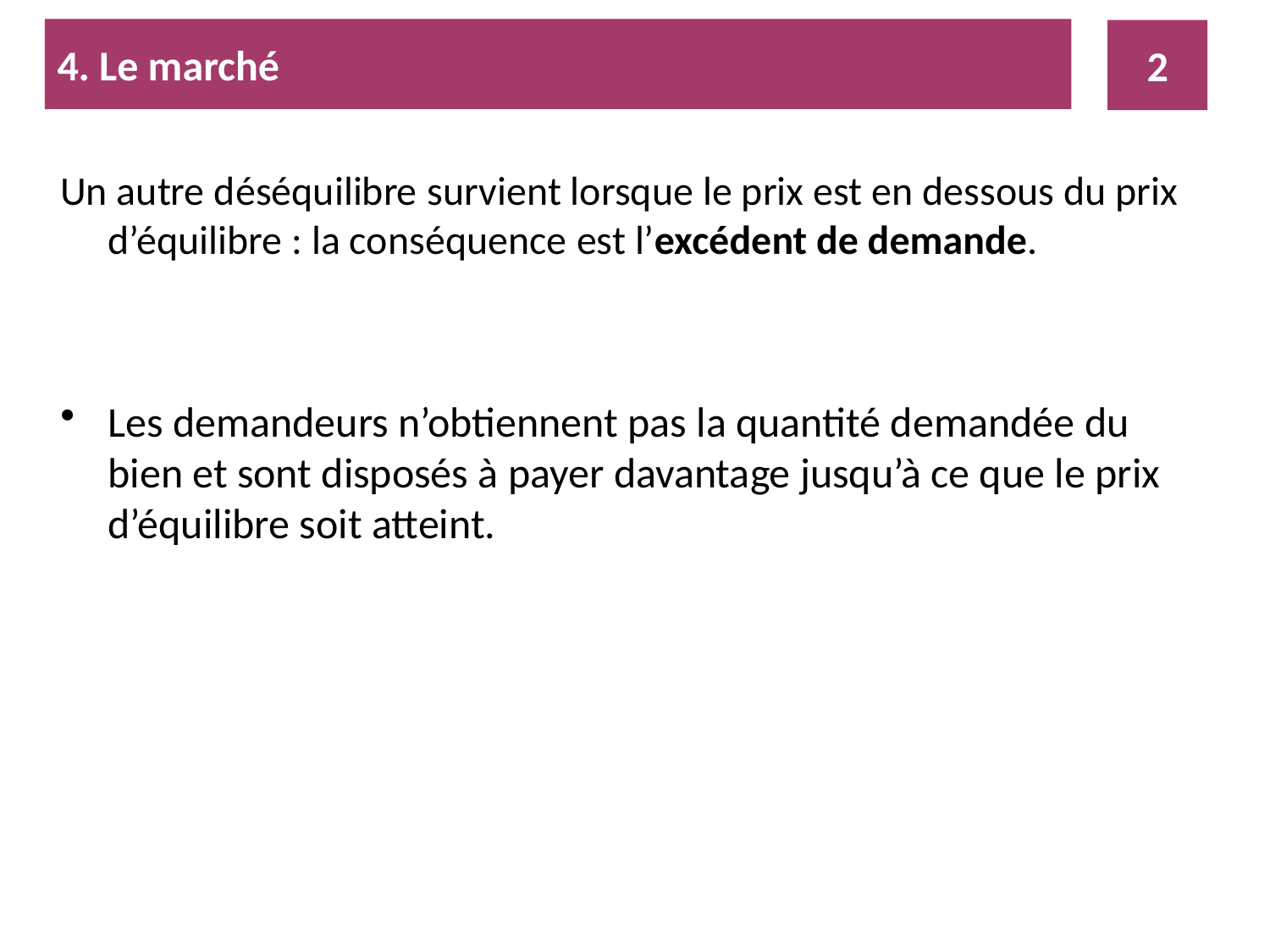

4. Le marché
2
Un autre déséquilibre survient lorsque le prix est en dessous du prix d’équilibre : la conséquence est l’excédent de demande.

Les demandeurs n’obtiennent pas la quantité demandée du bien et sont disposés à payer davantage jusqu’à ce que le prix d’équilibre soit atteint.